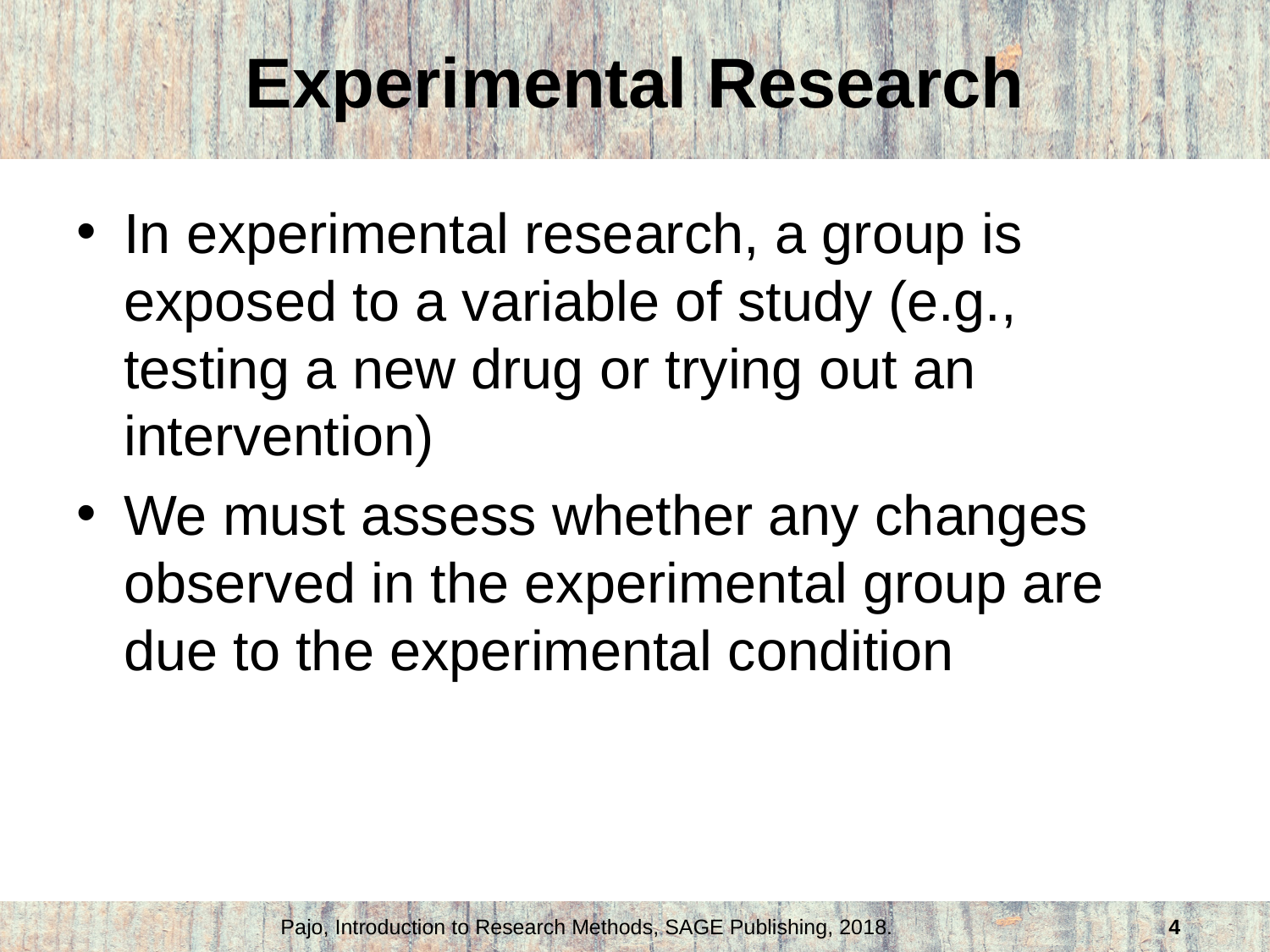

# Experimental Research
In experimental research, a group is exposed to a variable of study (e.g., testing a new drug or trying out an intervention)
We must assess whether any changes observed in the experimental group are due to the experimental condition
Pajo, Introduction to Research Methods, SAGE Publishing, 2018.
4